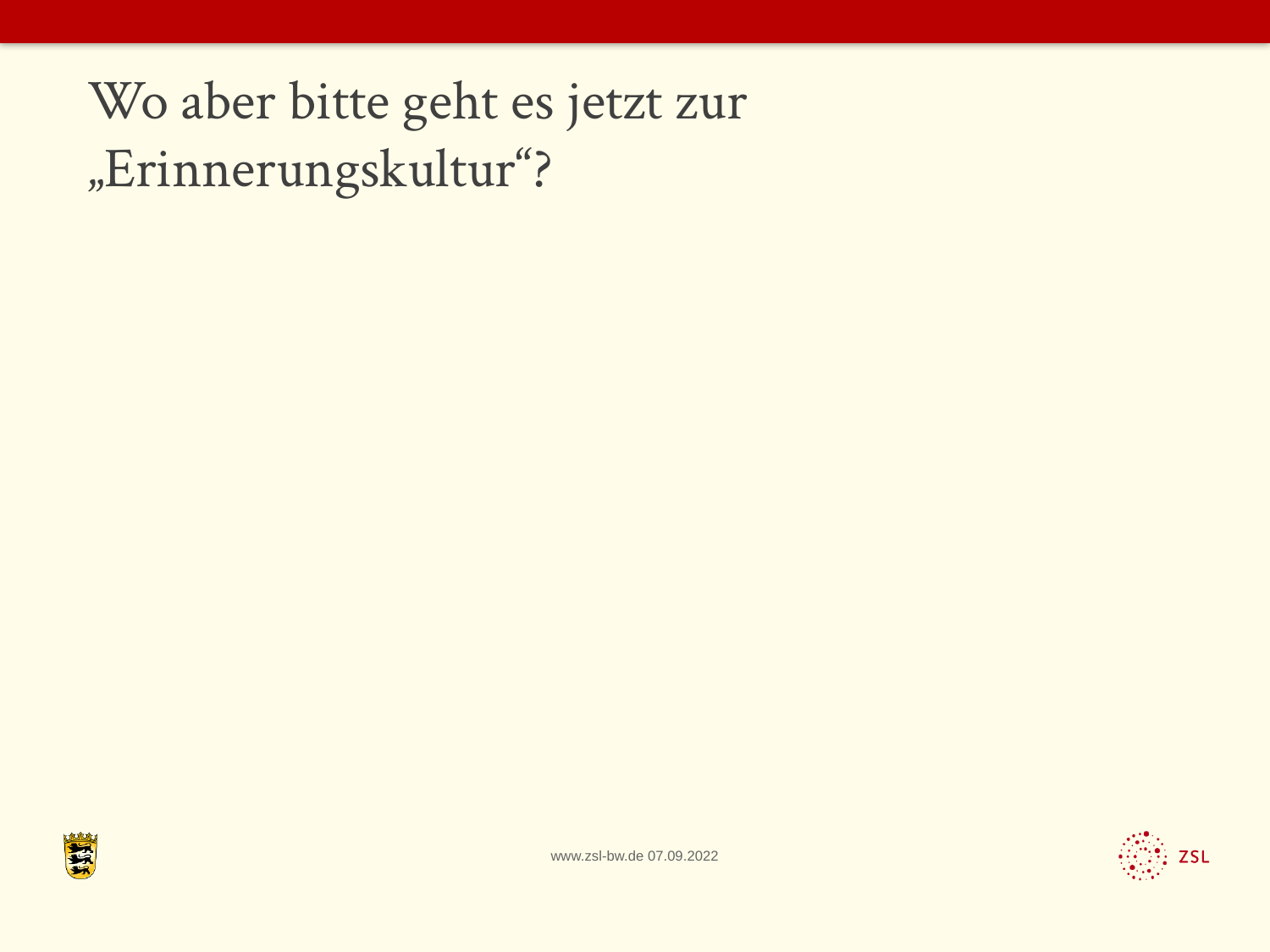

# Wo aber bitte geht es jetzt zur „Erinnerungskultur“?